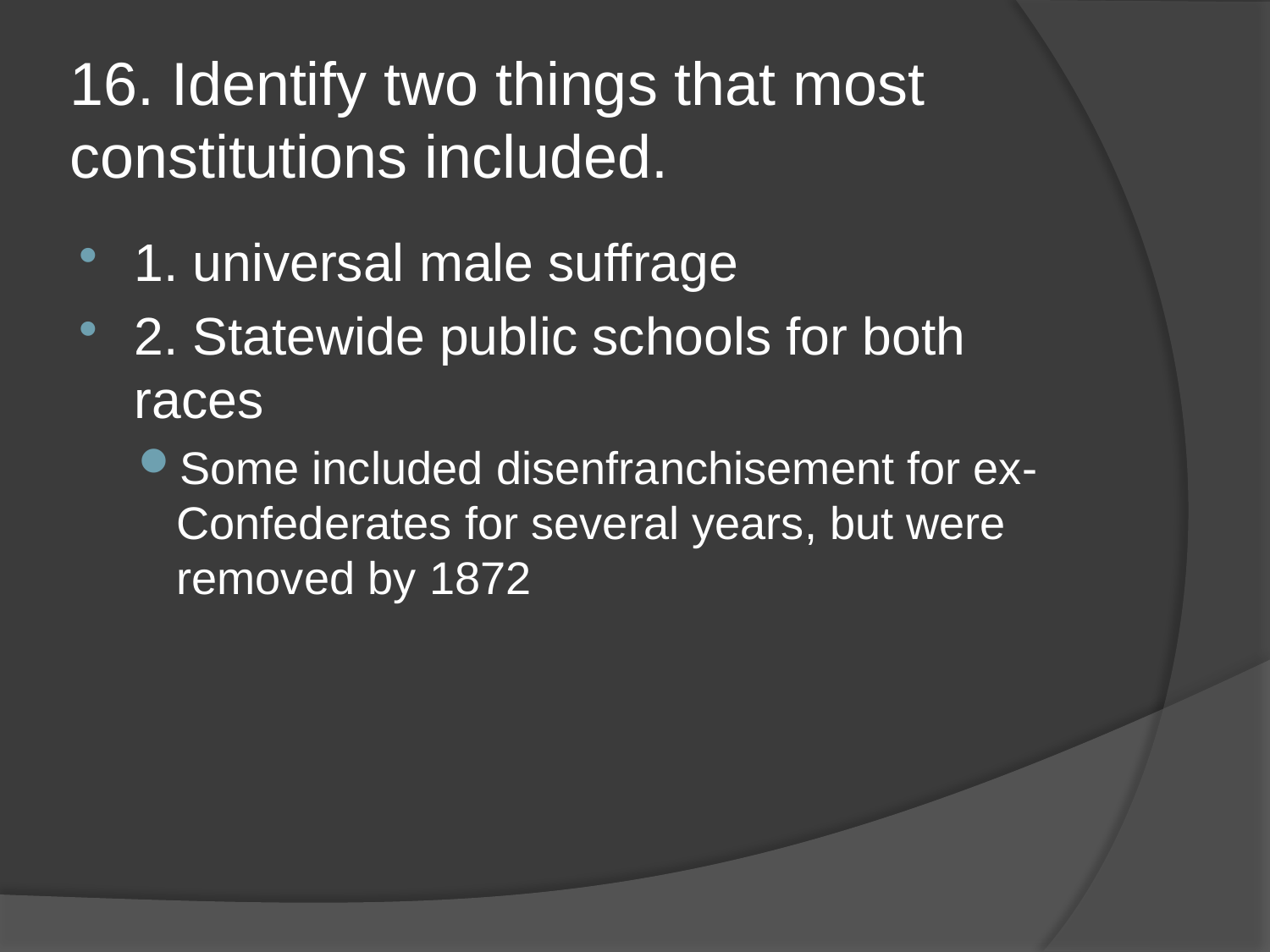

# 16. Identify two things that most constitutions included.
1. universal male suffrage
2. Statewide public schools for both races
Some included disenfranchisement for ex-Confederates for several years, but were removed by 1872